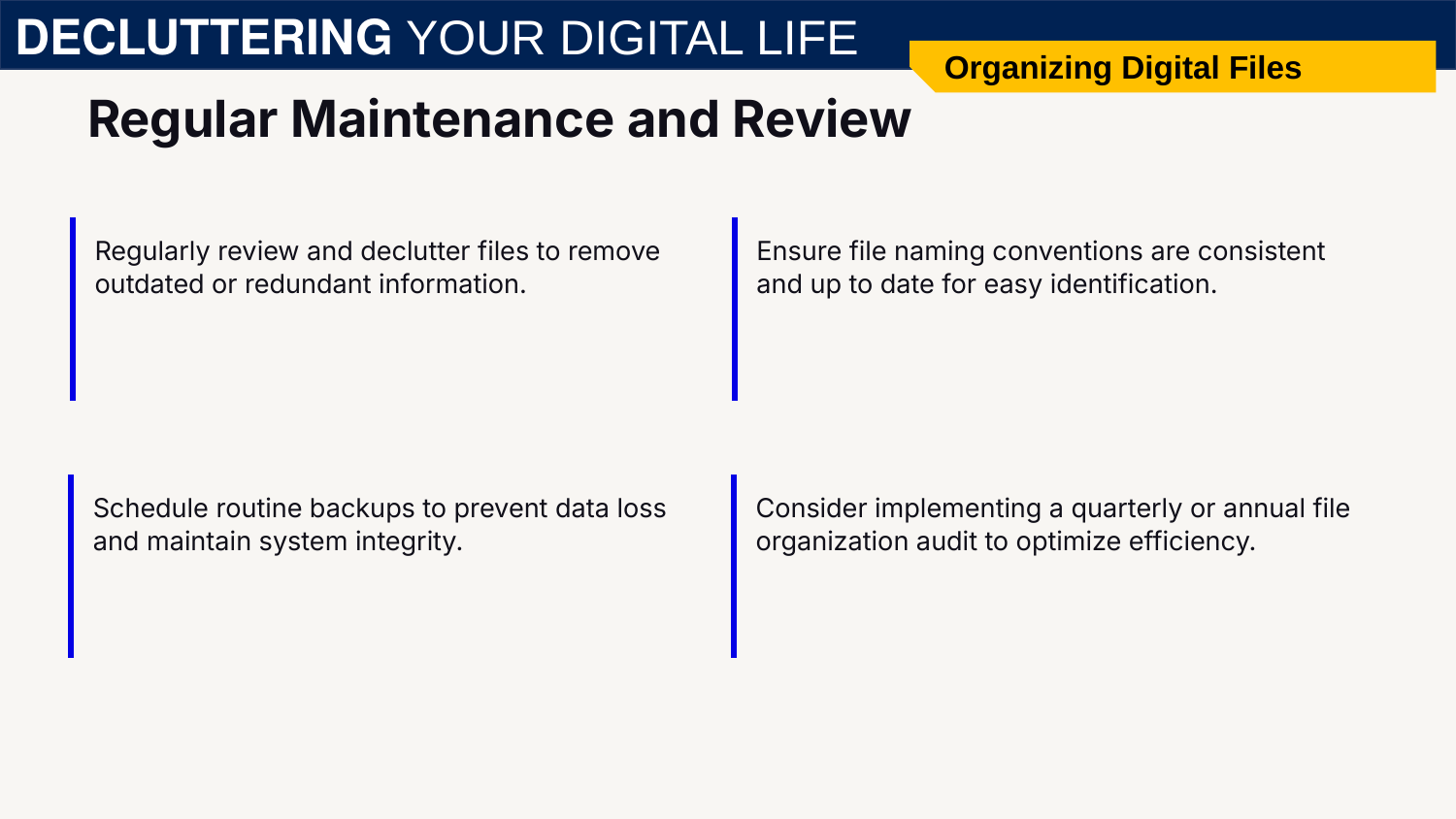

DECLUTTERING YOUR DIGITAL LIFE
Organizing Digital Files

# Regular Maintenance and Review
Regularly review and declutter files to remove outdated or redundant information.
Ensure file naming conventions are consistent and up to date for easy identification.
Schedule routine backups to prevent data loss and maintain system integrity.
Consider implementing a quarterly or annual file organization audit to optimize efficiency.